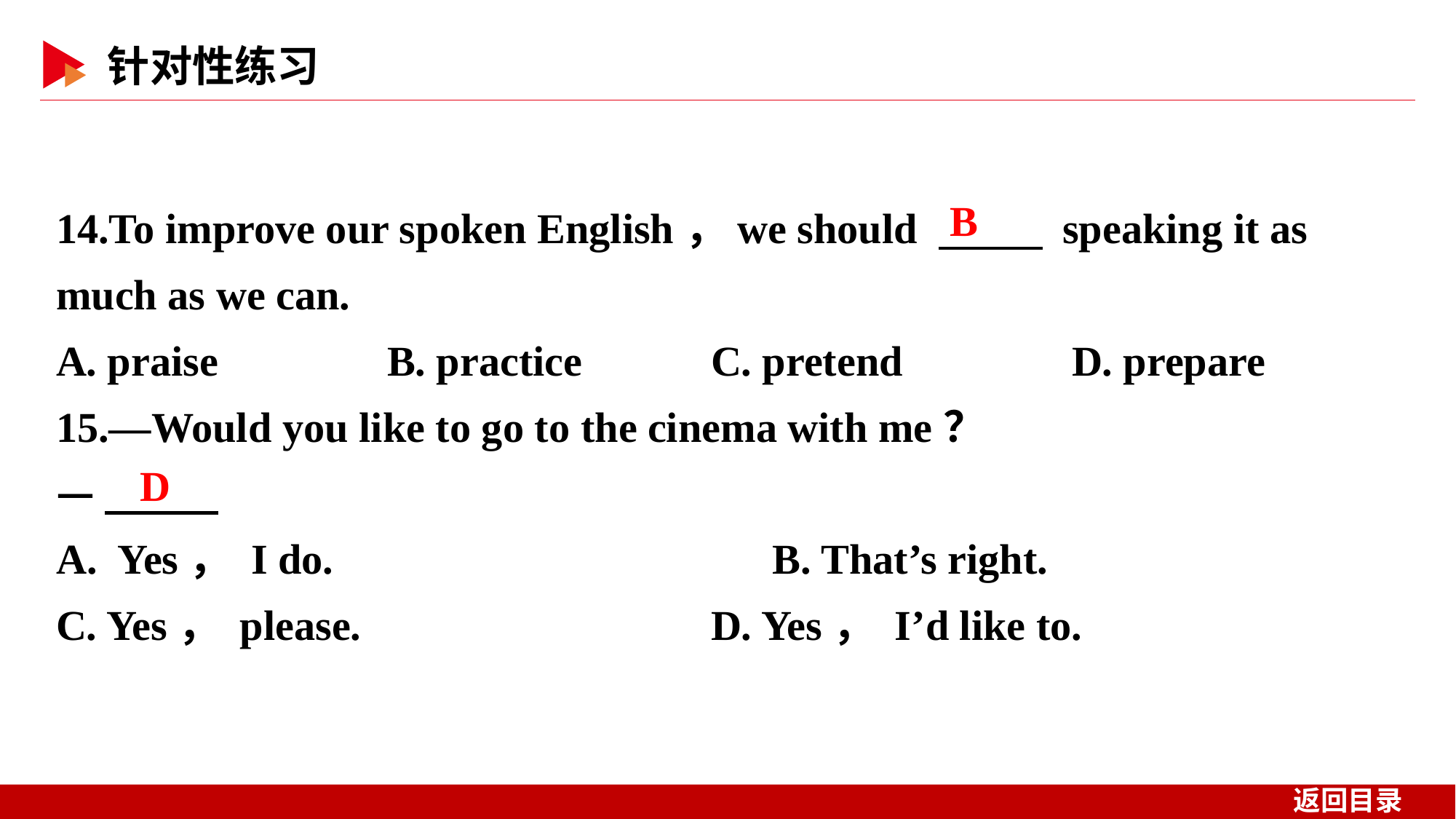

14.To improve our spoken English，we should 　  　 speaking it as much as we can.
A. praise                B. practice		C. pretend                D. prepare
15.—Would you like to go to the cinema with me？
—
Yes， I do.                			B. That’s right.
C. Yes， please.               		D. Yes， I’d like to.
B
D